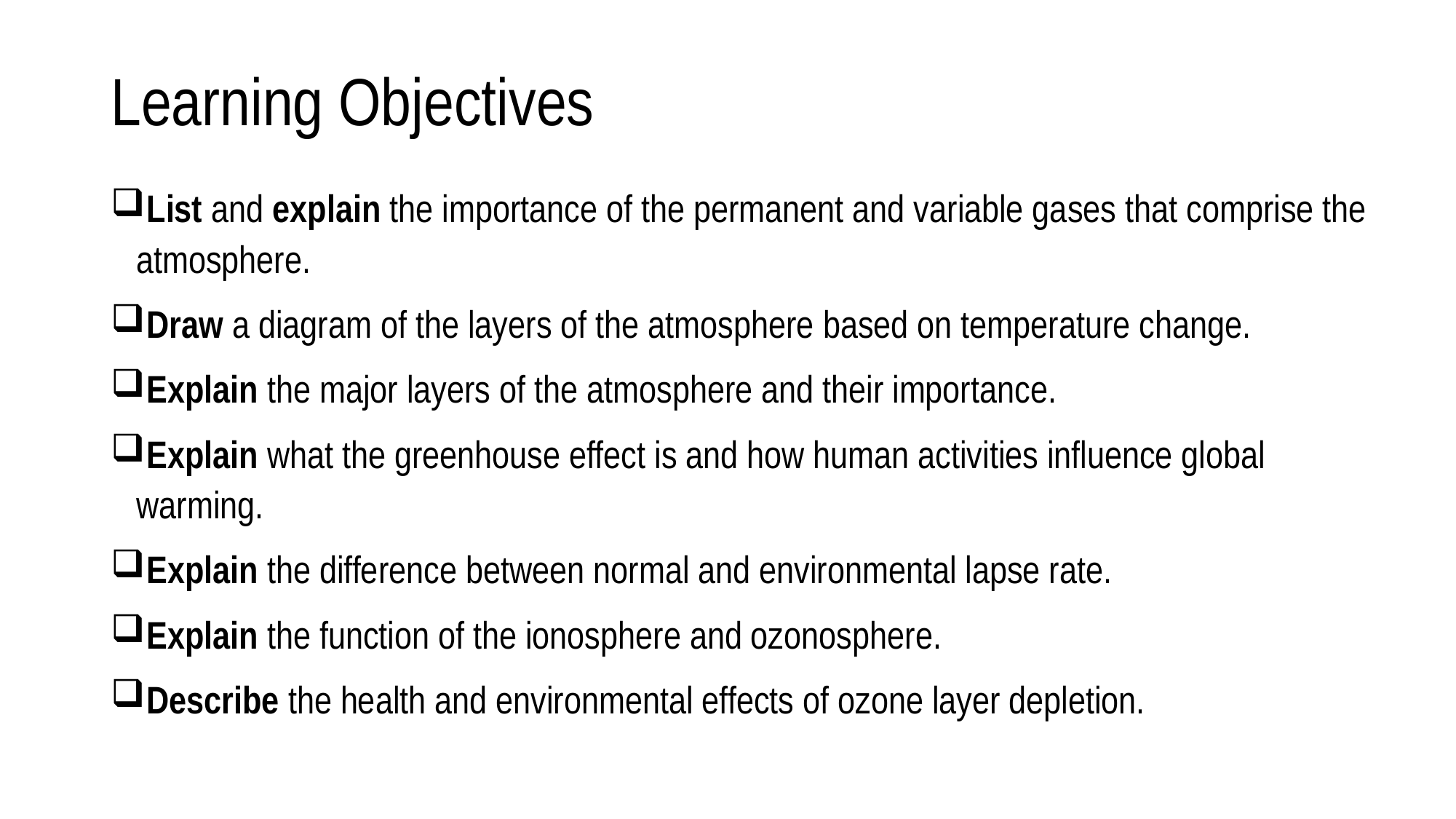

# Learning Objectives
 List and explain the importance of the permanent and variable gases that comprise the atmosphere.
 Draw a diagram of the layers of the atmosphere based on temperature change.
 Explain the major layers of the atmosphere and their importance.
 Explain what the greenhouse effect is and how human activities influence global warming.
 Explain the difference between normal and environmental lapse rate.
 Explain the function of the ionosphere and ozonosphere.
 Describe the health and environmental effects of ozone layer depletion.